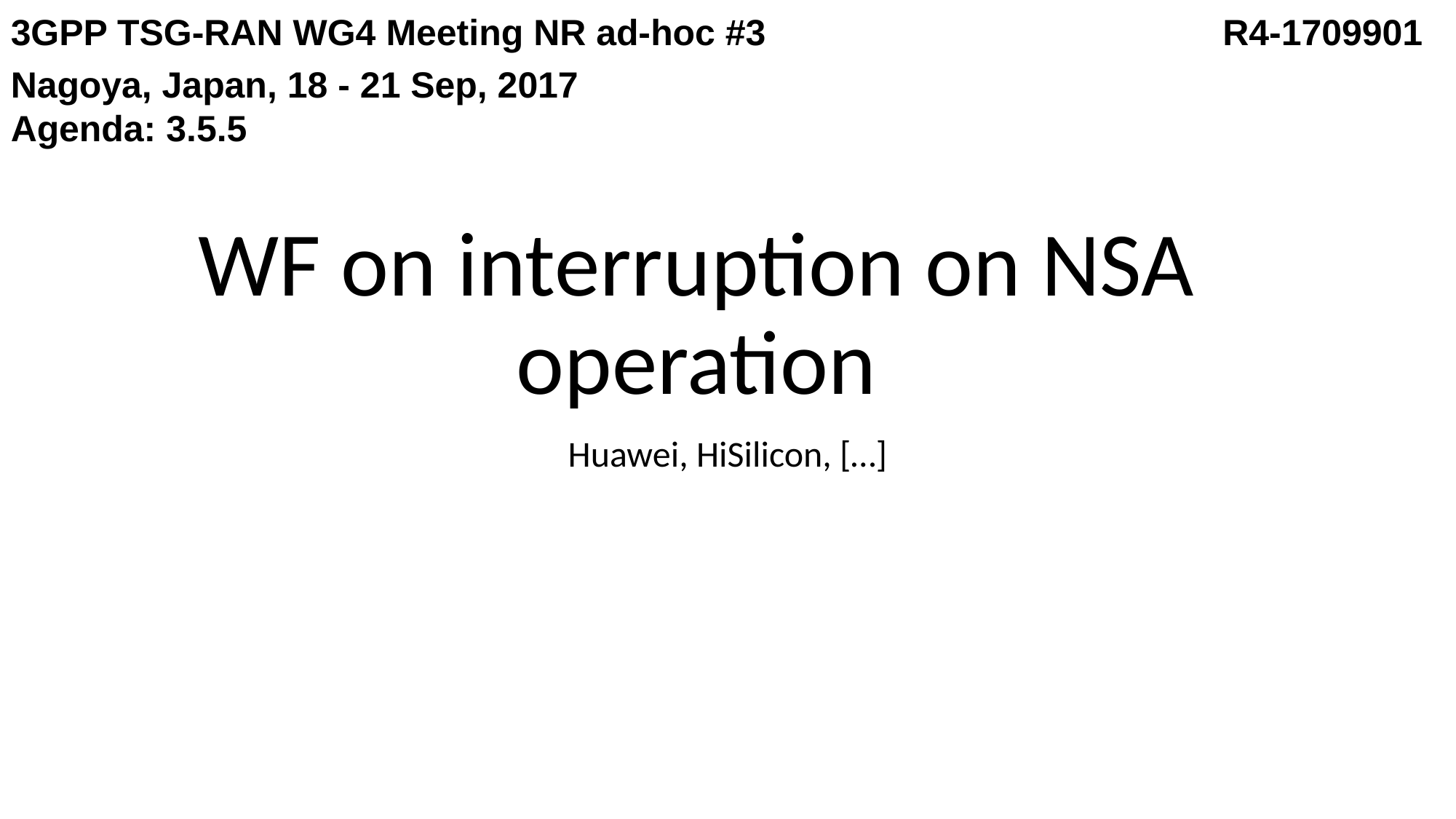

3GPP TSG-RAN WG4 Meeting NR ad-hoc #3	                                             R4-1709901
Nagoya, Japan, 18 - 21 Sep, 2017
Agenda: 3.5.5
# WF on interruption on NSA operation
Huawei, HiSilicon, […]